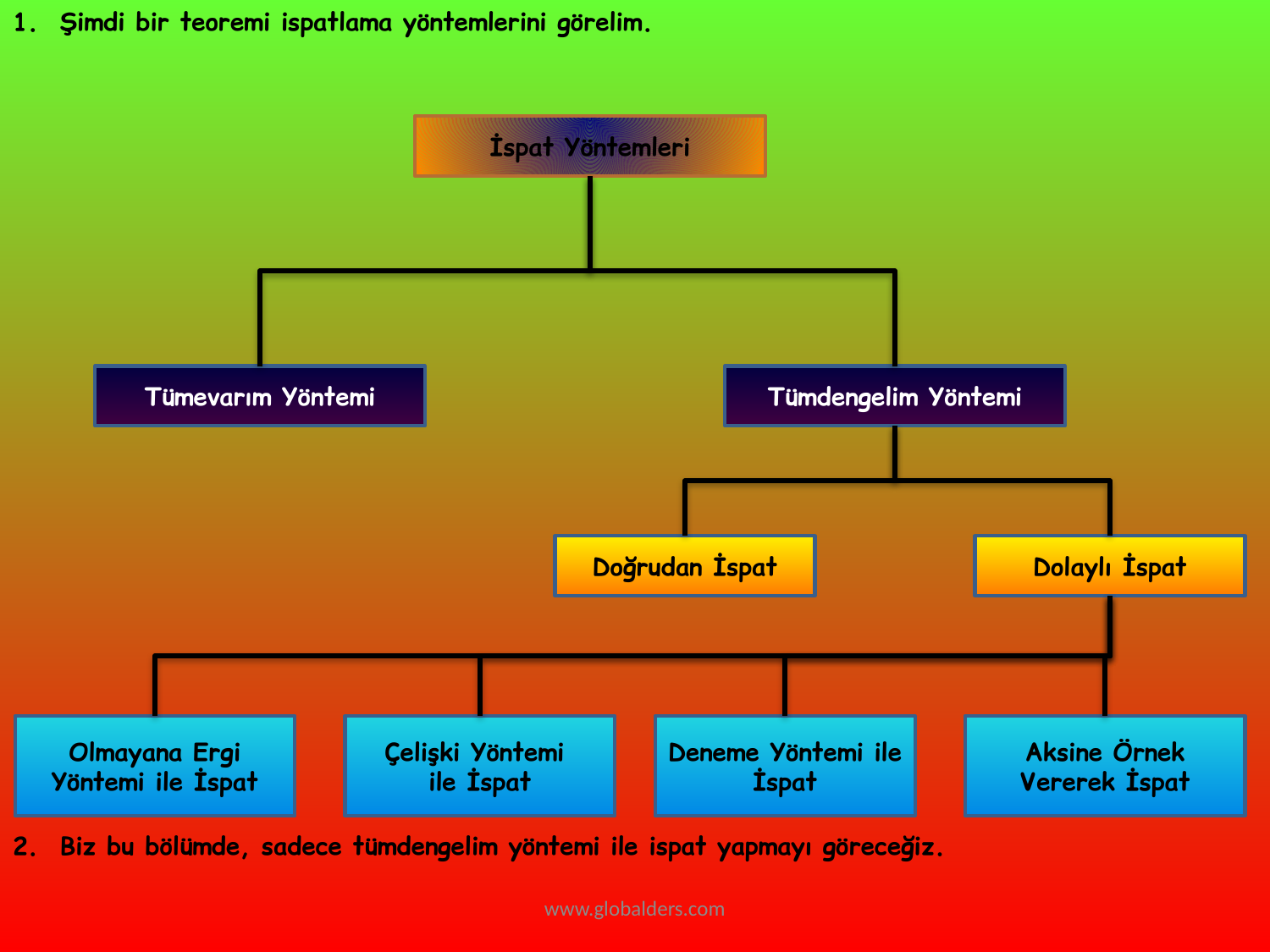

1.  Şimdi bir teoremi ispatlama yöntemlerini görelim.

2.  Biz bu bölümde, sadece tümdengelim yöntemi ile ispat yapmayı göreceğiz.
İspat Yöntemleri
Tümevarım Yöntemi
Tümdengelim Yöntemi
Doğrudan İspat
Dolaylı İspat
Olmayana Ergi Yöntemi ile İspat
Çelişki Yöntemi
ile İspat
Deneme Yöntemi ile İspat
Aksine Örnek Vererek İspat
www.globalders.com